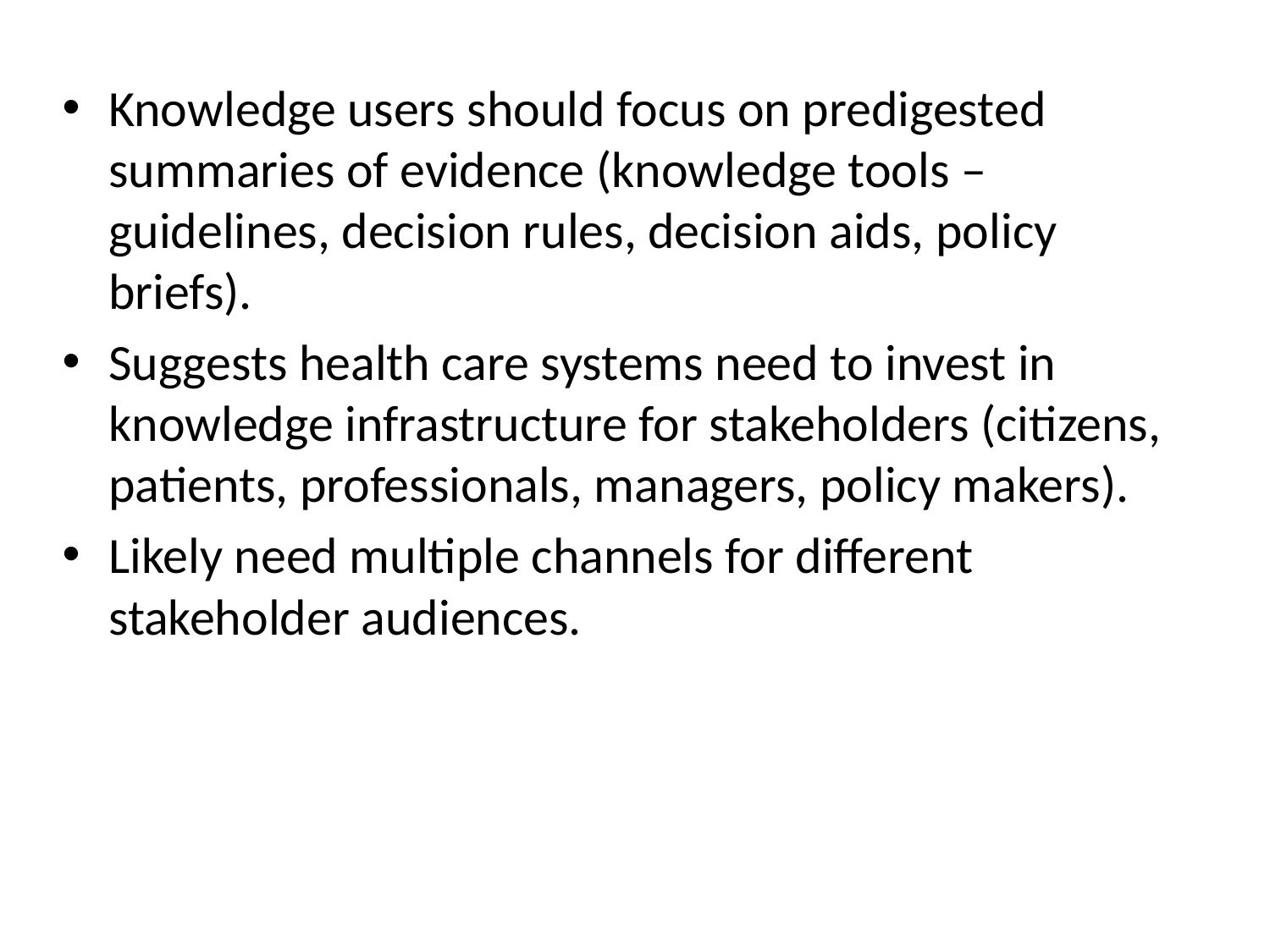

Knowledge users should focus on predigested summaries of evidence (knowledge tools – guidelines, decision rules, decision aids, policy briefs).
Suggests health care systems need to invest in knowledge infrastructure for stakeholders (citizens, patients, professionals, managers, policy makers).
Likely need multiple channels for different stakeholder audiences.